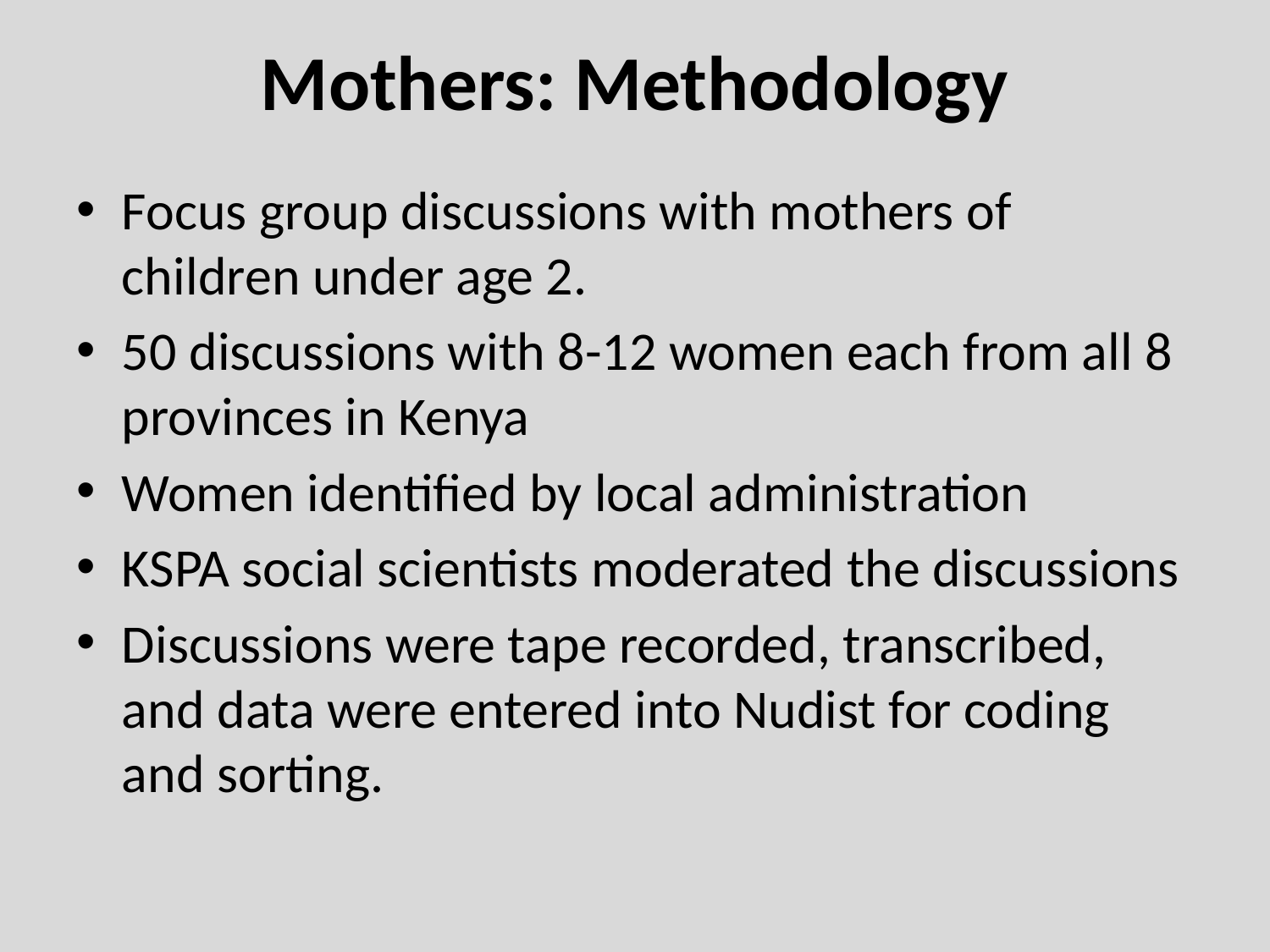

# Mothers: Methodology
Focus group discussions with mothers of children under age 2.
50 discussions with 8-12 women each from all 8 provinces in Kenya
Women identified by local administration
KSPA social scientists moderated the discussions
Discussions were tape recorded, transcribed, and data were entered into Nudist for coding and sorting.